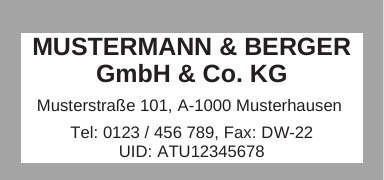

|  |  |  |
| --- | --- | --- |
|  | MUSTERMANN & BERGER GmbH & Co. KG Musterstraße 101, A-1000 Musterhausen Tel: 0123 / 456 789, Fax: DW-22 UID: ATU12345678 |  |
|  |  |  |